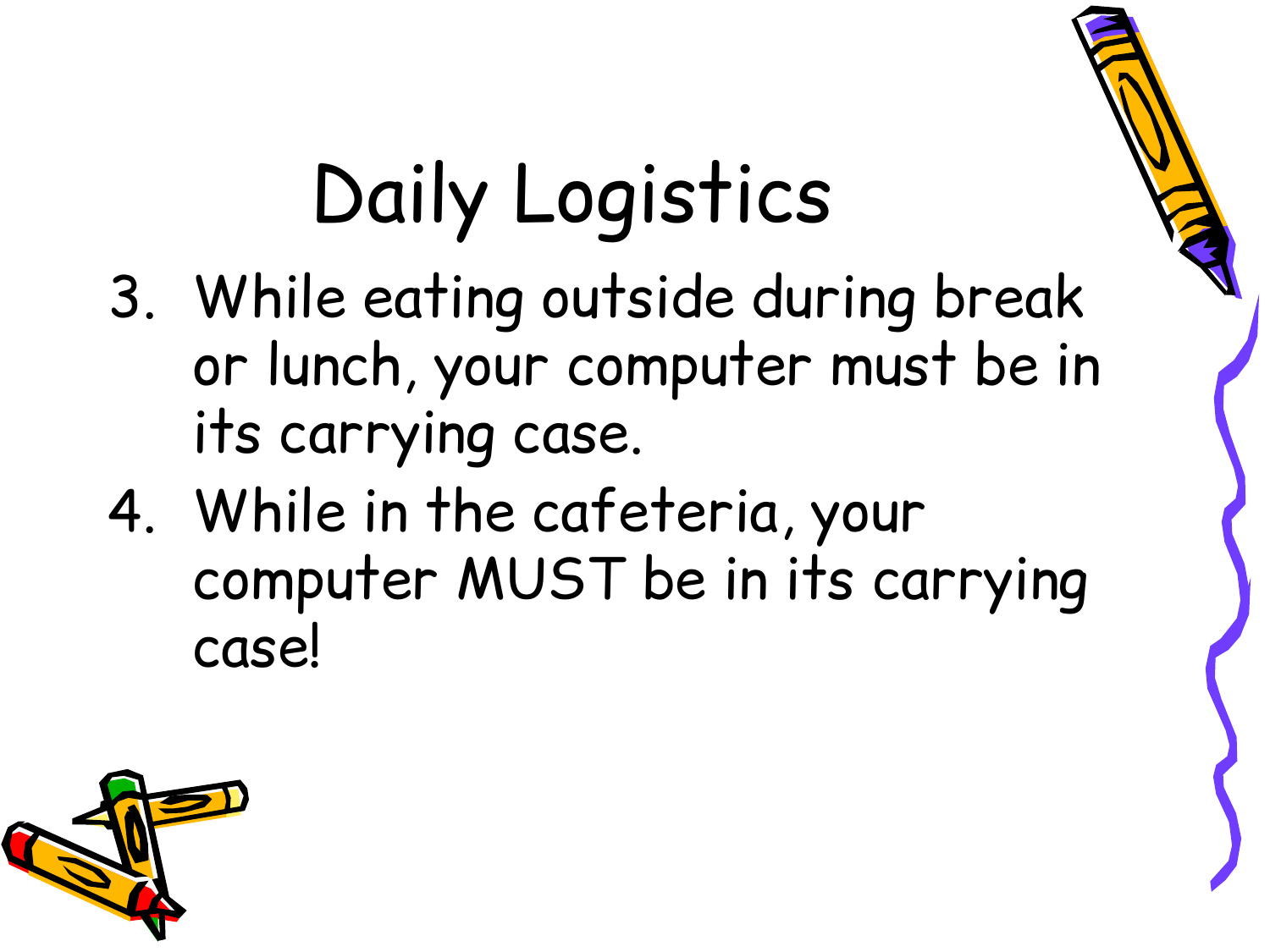

# Daily Logistics
While eating outside during break or lunch, your computer must be in its carrying case.
While in the cafeteria, your computer MUST be in its carrying case!